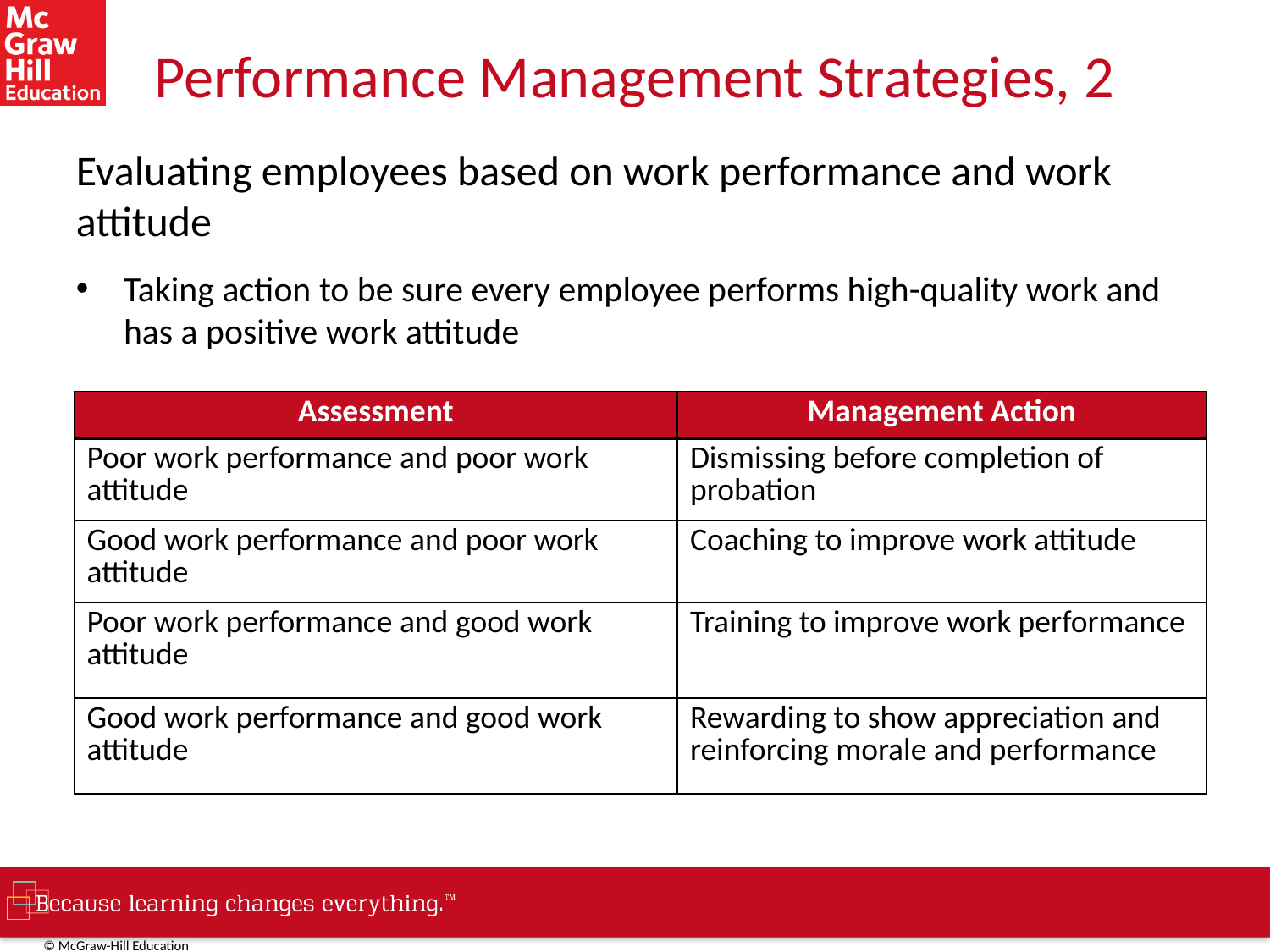

# Performance Management Strategies, 2
Evaluating employees based on work performance and work attitude
Taking action to be sure every employee performs high-quality work and has a positive work attitude
| Assessment | Management Action |
| --- | --- |
| Poor work performance and poor work attitude | Dismissing before completion of probation |
| Good work performance and poor work attitude | Coaching to improve work attitude |
| Poor work performance and good work attitude | Training to improve work performance |
| Good work performance and good work attitude | Rewarding to show appreciation and reinforcing morale and performance |